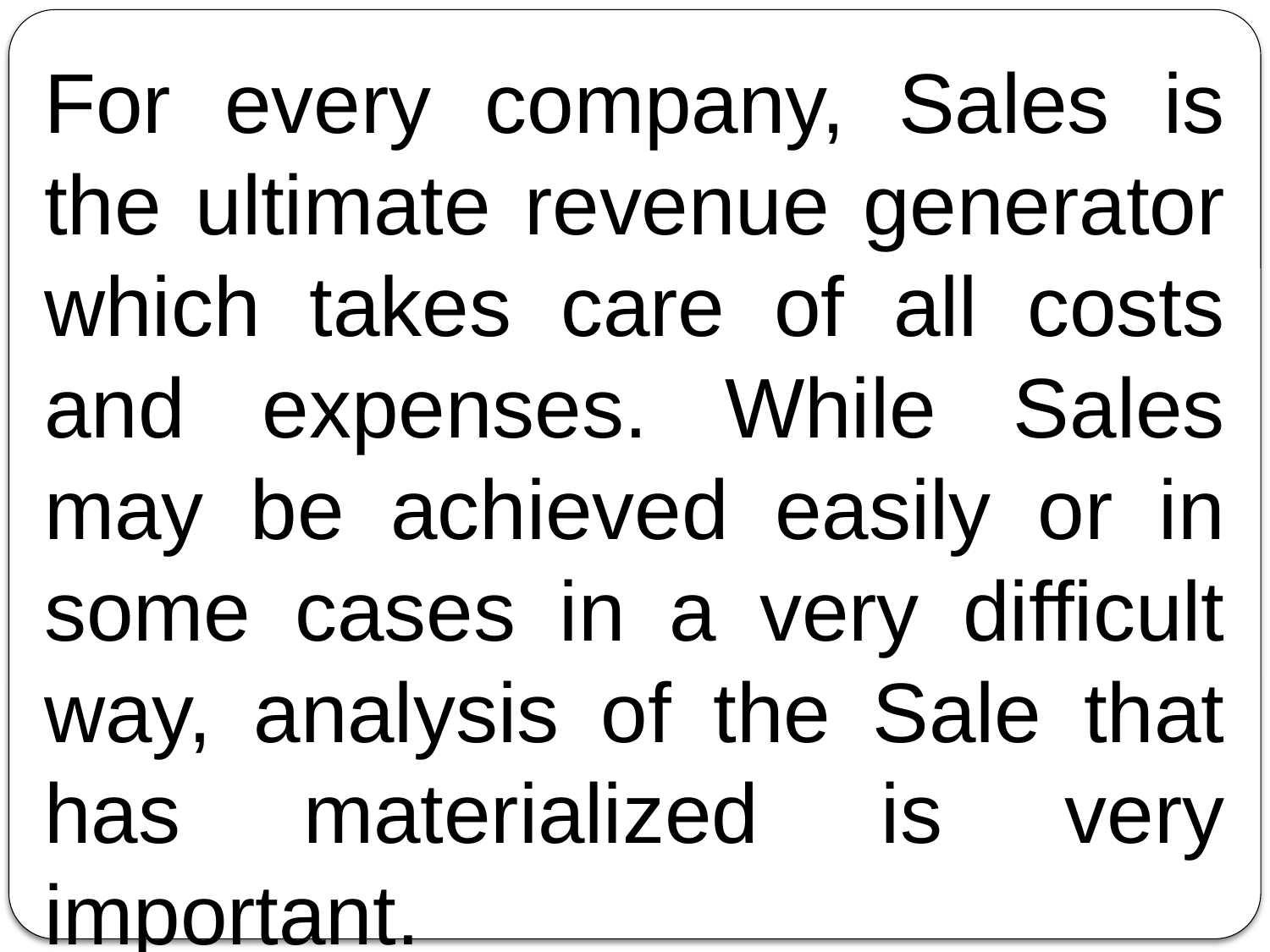

For every company, Sales is the ultimate revenue generator which takes care of all costs and expenses. While Sales may be achieved easily or in some cases in a very difficult way, analysis of the Sale that has materialized is very important.